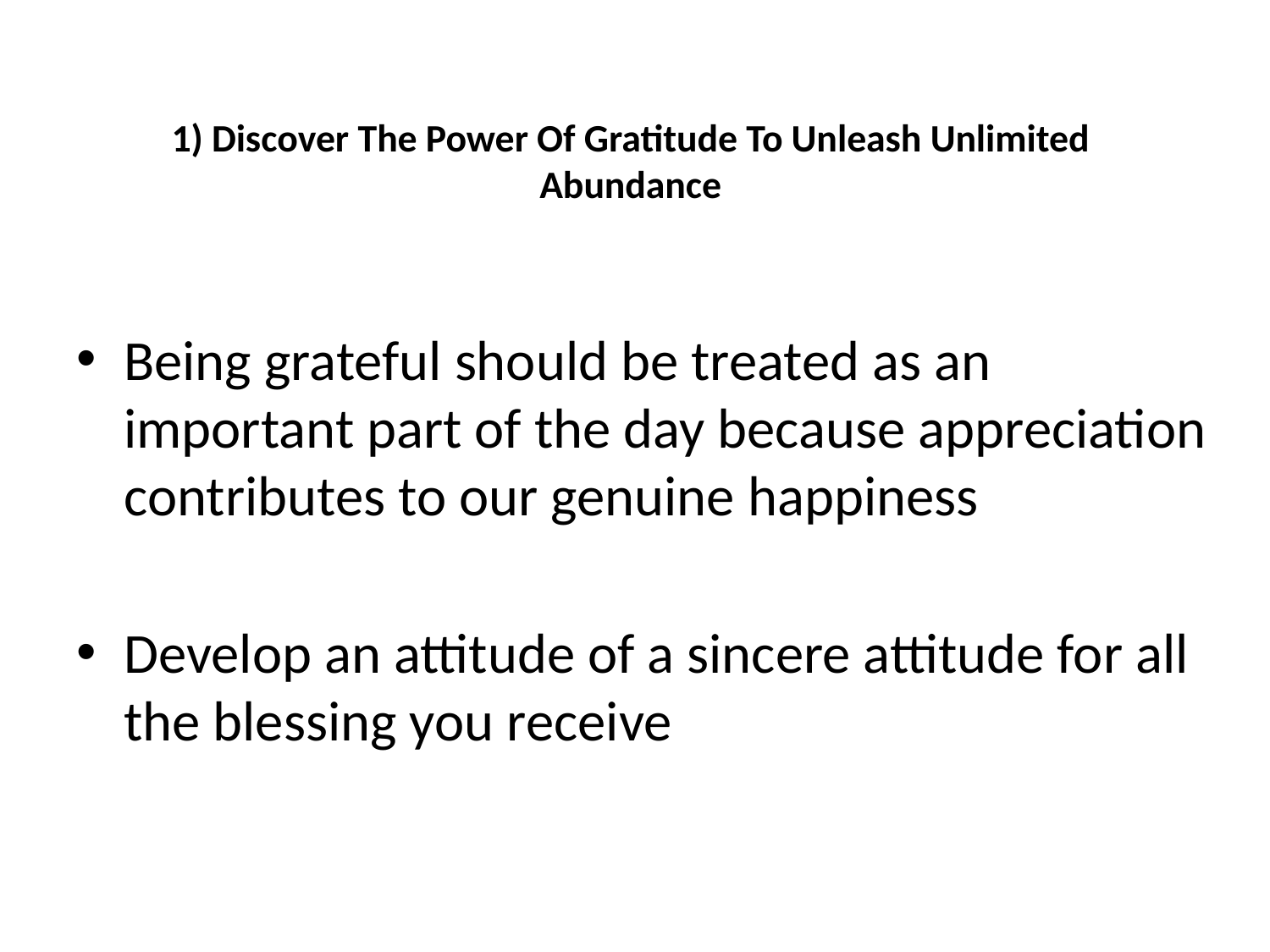

# 1) Discover The Power Of Gratitude To Unleash Unlimited  Abundance
Being grateful should be treated as an important part of the day because appreciation contributes to our genuine happiness

Develop an attitude of a sincere attitude for all the blessing you receive